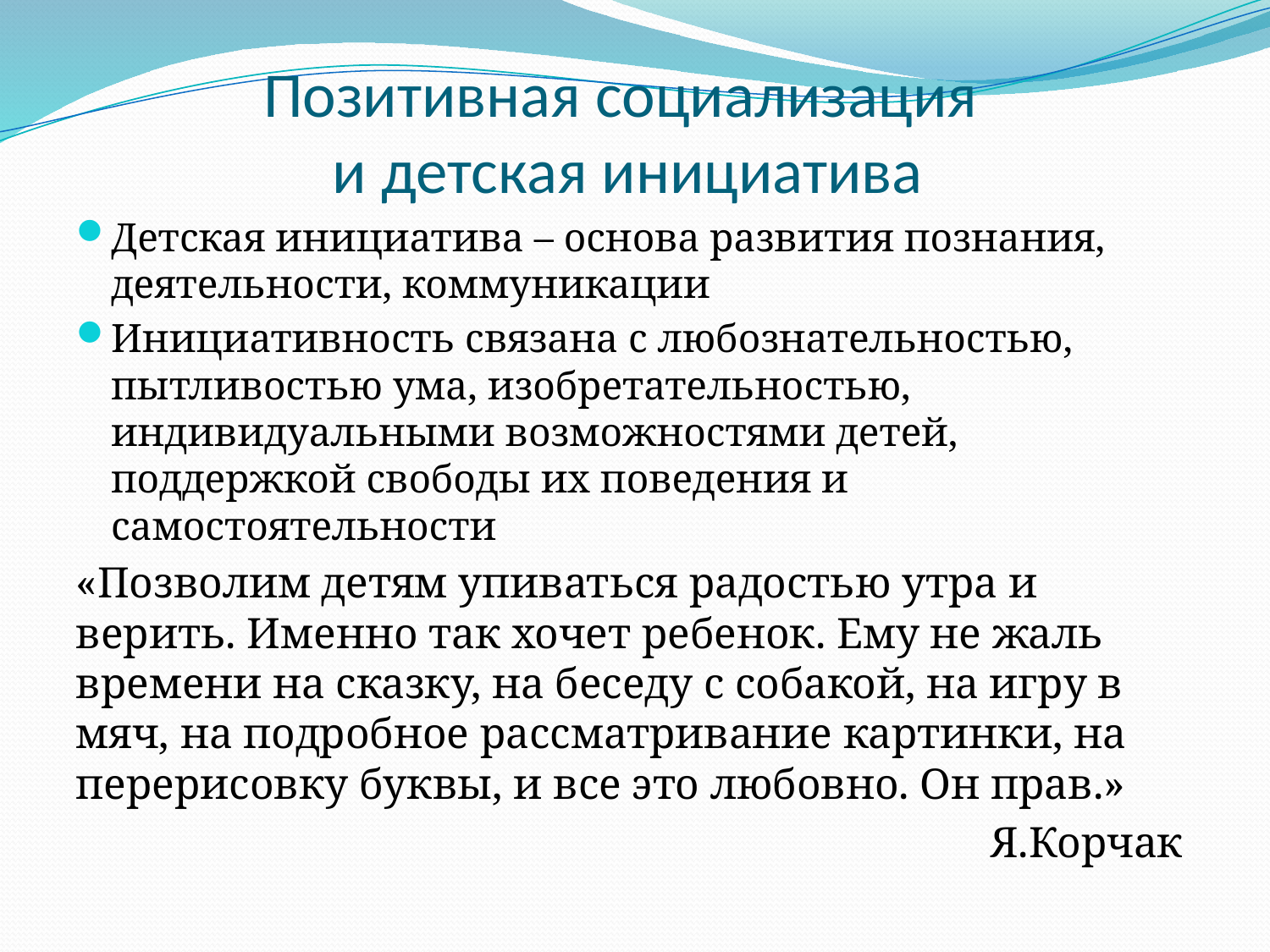

# Позитивная социализация и детская инициатива
Детская инициатива – основа развития познания, деятельности, коммуникации
Инициативность связана с любознательностью, пытливостью ума, изобретательностью, индивидуальными возможностями детей, поддержкой свободы их поведения и самостоятельности
«Позволим детям упиваться радостью утра и верить. Именно так хочет ребенок. Ему не жаль времени на сказку, на беседу с собакой, на игру в мяч, на подробное рассматривание картинки, на перерисовку буквы, и все это любовно. Он прав.»
Я.Корчак